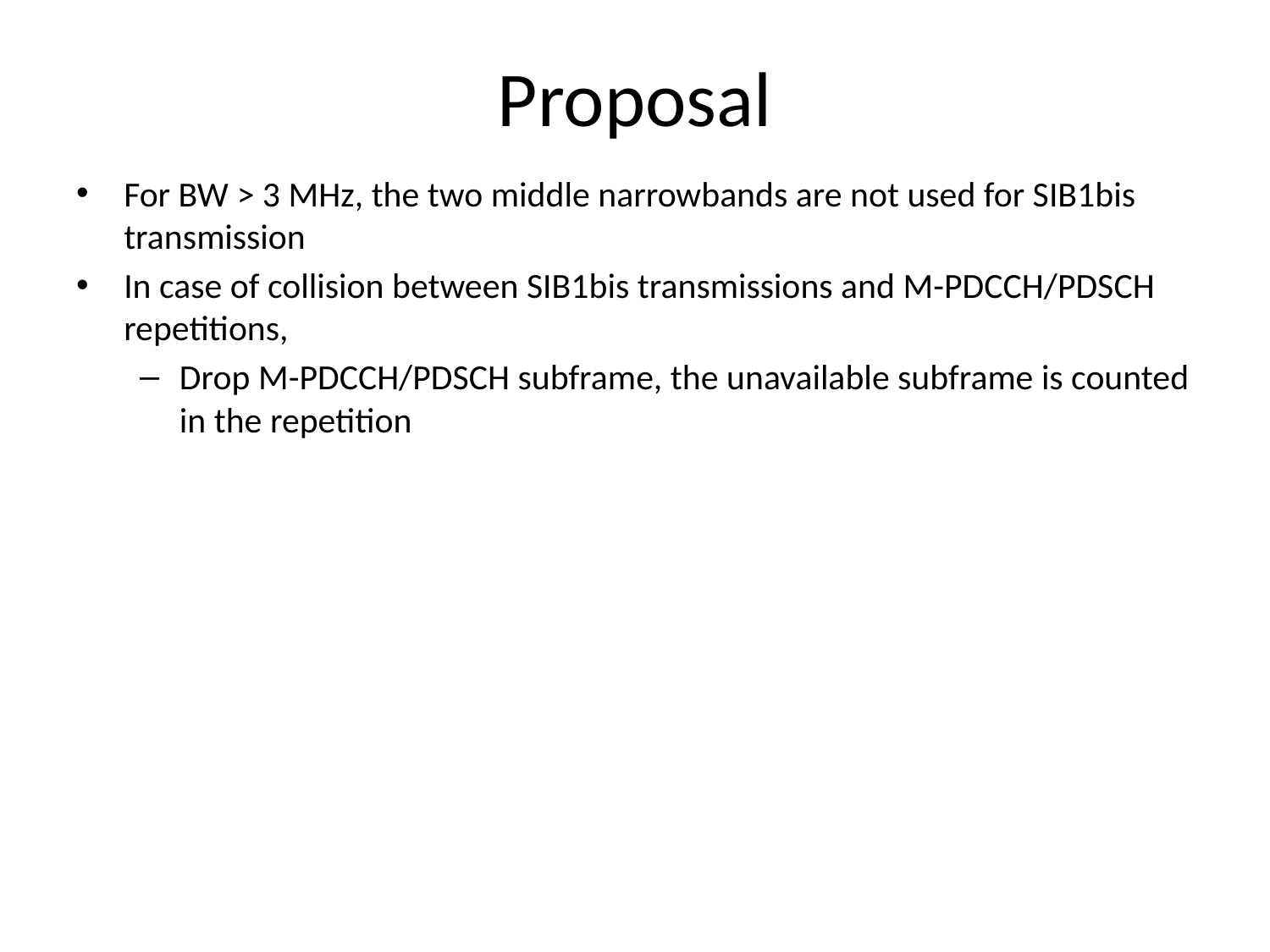

# Proposal
For BW > 3 MHz, the two middle narrowbands are not used for SIB1bis transmission
In case of collision between SIB1bis transmissions and M-PDCCH/PDSCH repetitions,
Drop M-PDCCH/PDSCH subframe, the unavailable subframe is counted in the repetition